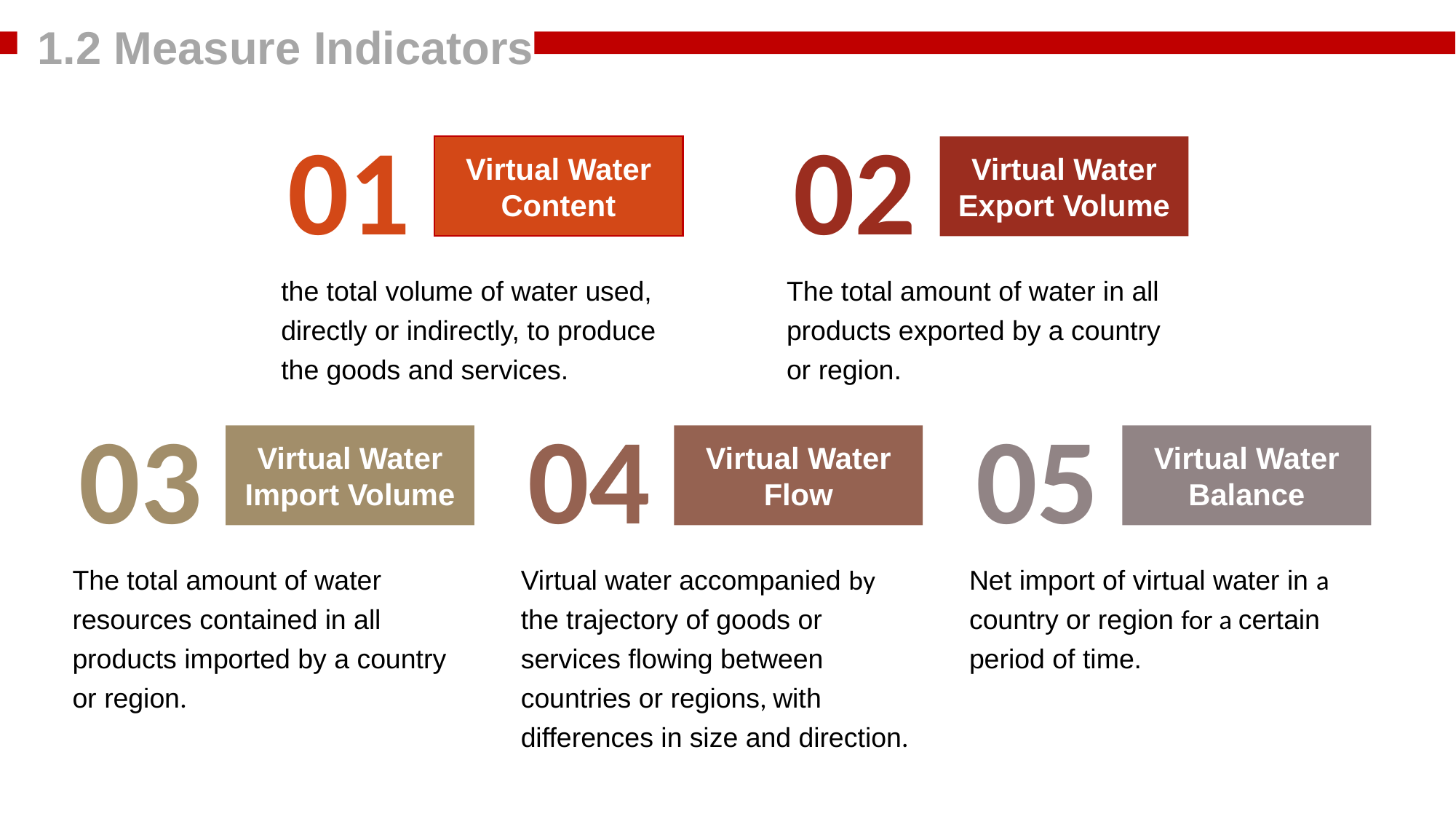

1.2 Measure Indicators

01
Virtual Water Content
the total volume of water used, directly or indirectly, to produce the goods and services.
02
Virtual Water Export Volume
The total amount of water in all products exported by a country or region.

Title Name
03
Virtual Water Import Volume
The total amount of water resources contained in all products imported by a country or region.
04
Virtual Water Flow
Virtual water accompanied by the trajectory of goods or services flowing between countries or regions, with differences in size and direction.
05
Virtual Water Balance
Net import of virtual water in a country or region for a certain period of time.